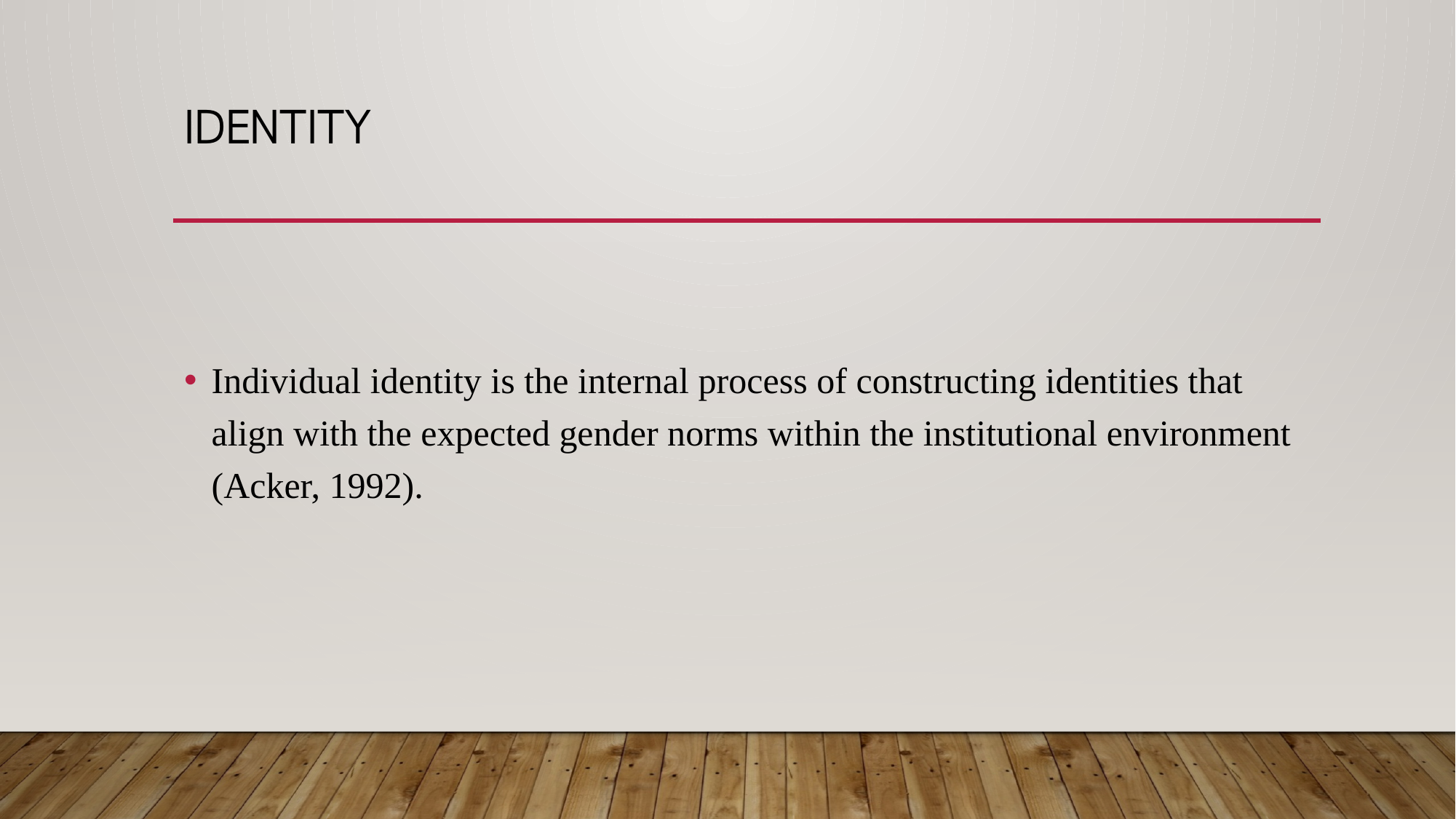

# identity

Individual identity is the internal process of constructing identities that align with the expected gender norms within the institutional environment (Acker, 1992).